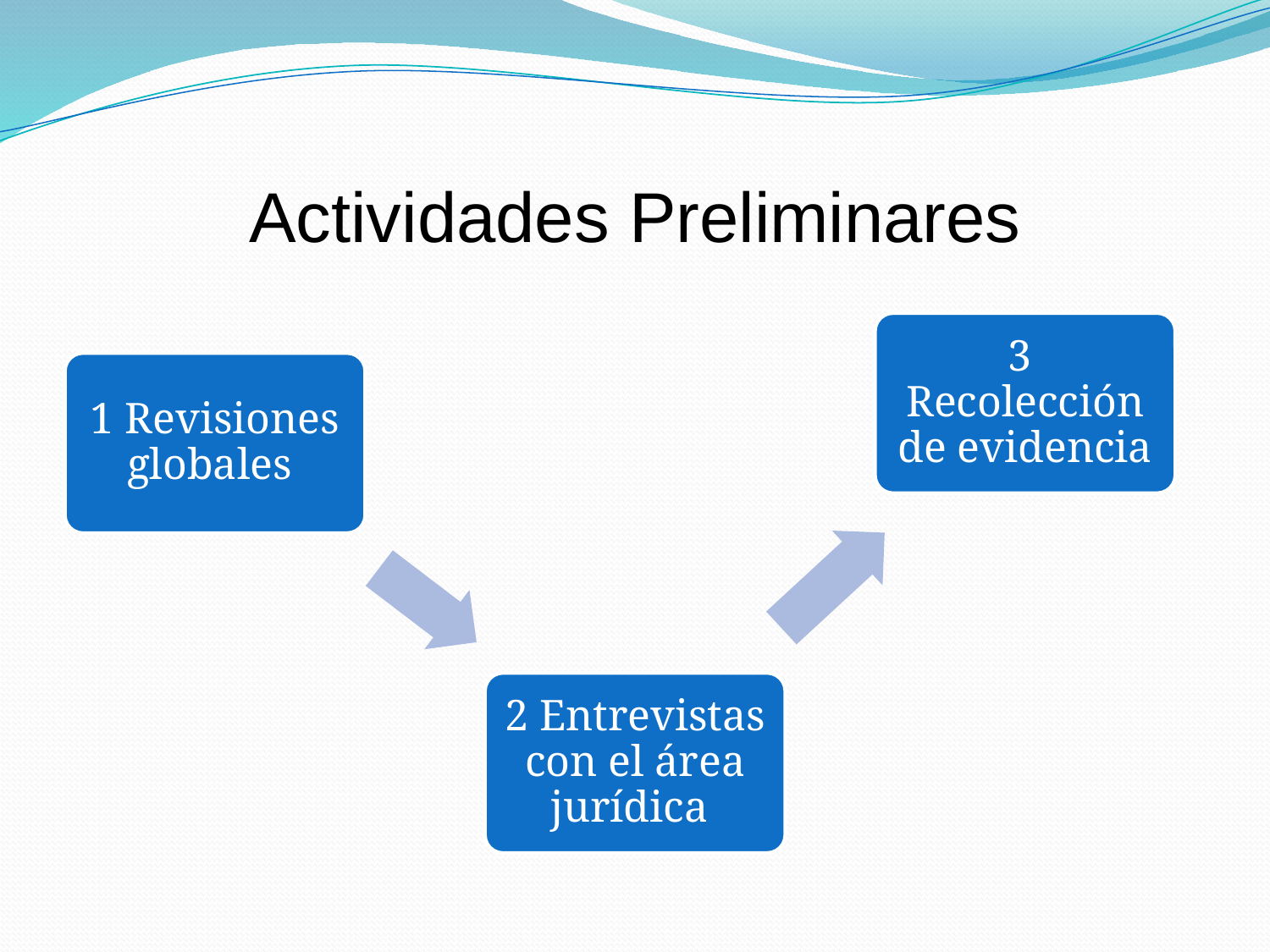

# Actividades Preliminares
1 Revisiones globales

2 Entrevistas con el área jurídica

3  Recolección de evidencia